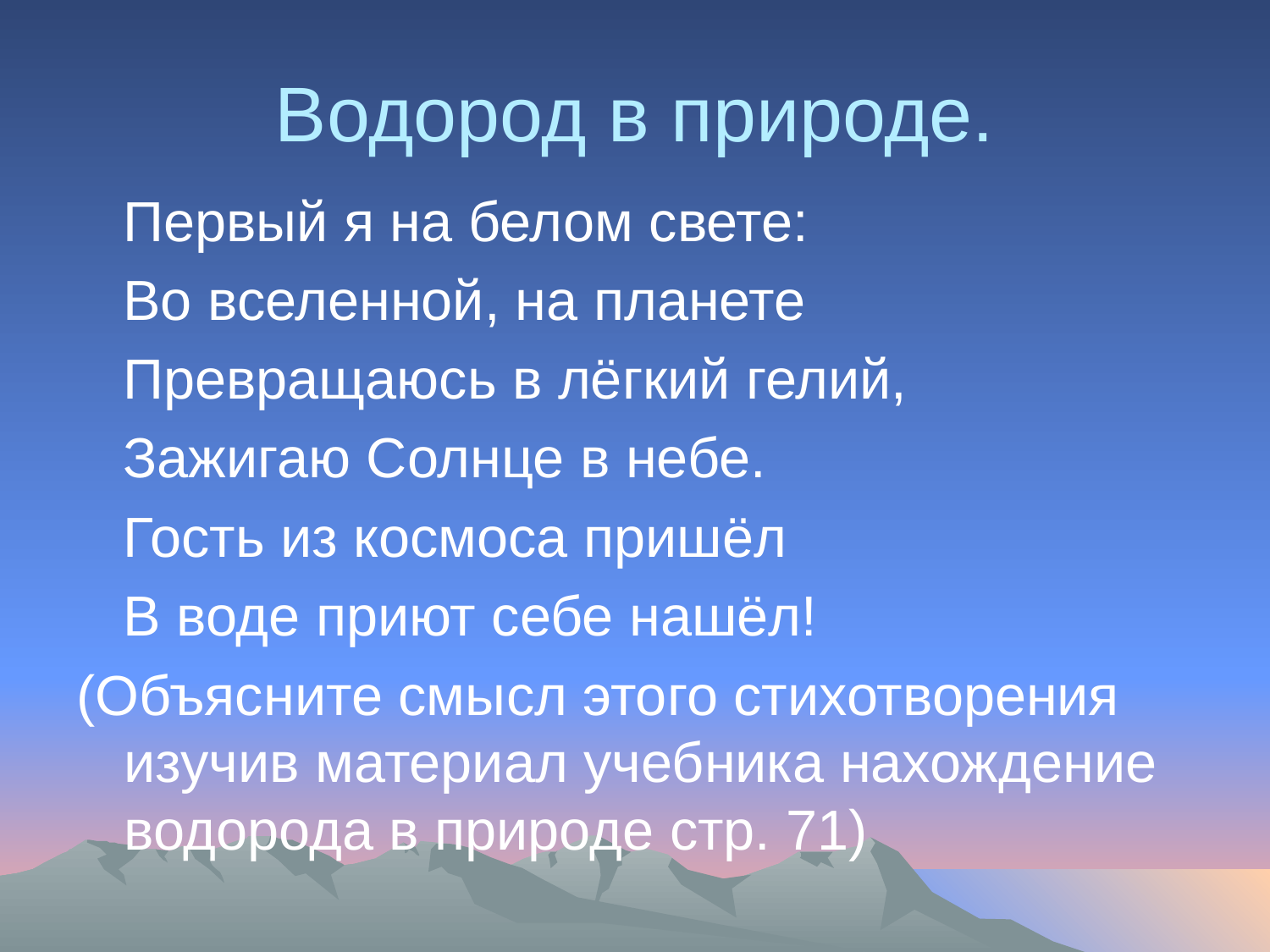

# Водород в природе.
   Первый я на белом свете:
   Во вселенной, на планете
   Превращаюсь в лёгкий гелий,
   Зажигаю Солнце в небе.
   Гость из космоса пришёл
   В воде приют себе нашёл!
(Объясните смысл этого стихотворения изучив материал учебника нахождение водорода в природе стр. 71)